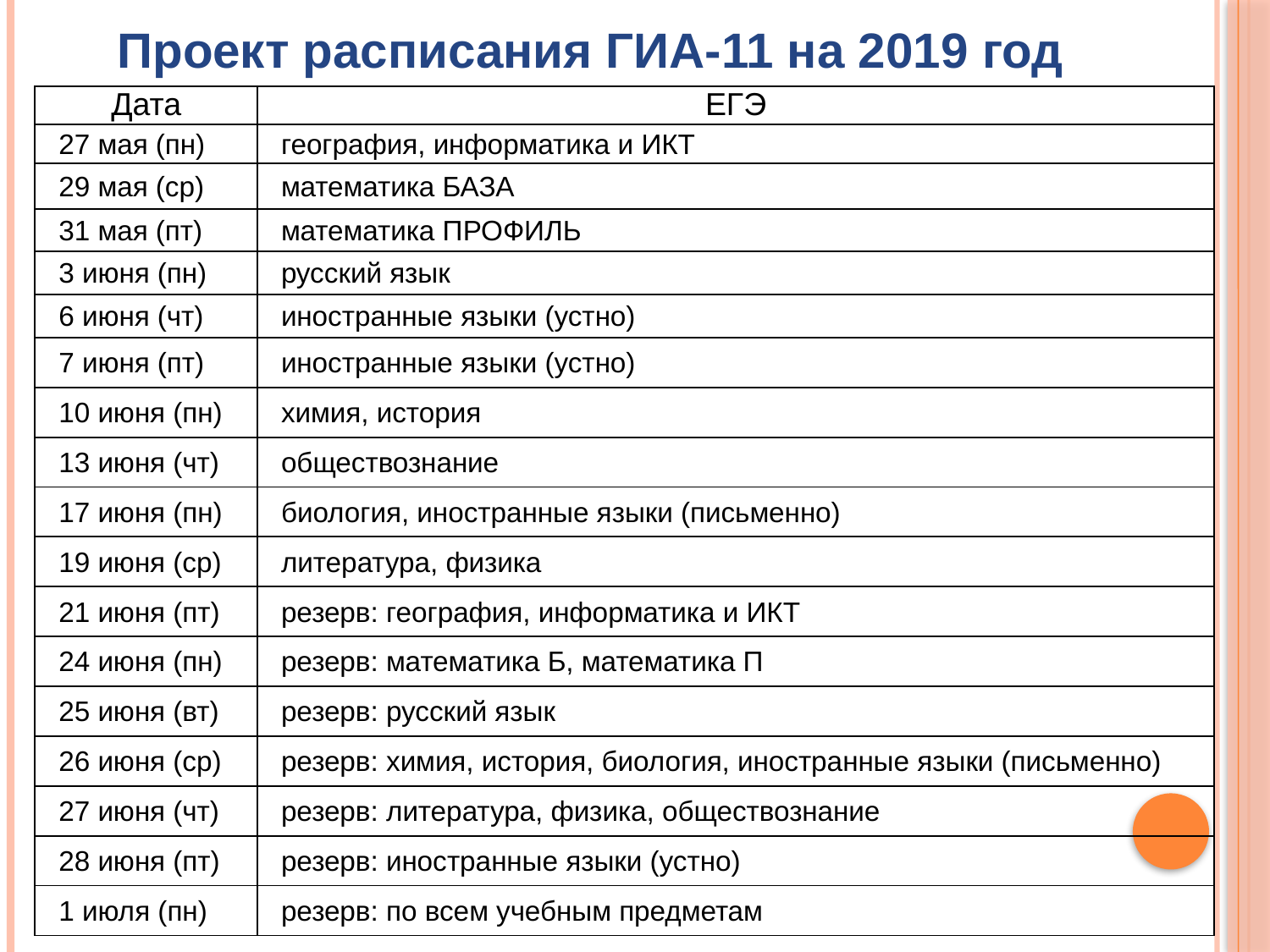

Проект расписания ГИА-11 на 2019 год
| Дата | ЕГЭ |
| --- | --- |
| 27 мая (пн) | география, информатика и ИКТ |
| 29 мая (ср) | математика БАЗА |
| 31 мая (пт) | математика ПРОФИЛЬ |
| 3 июня (пн) | русский язык |
| 6 июня (чт) | иностранные языки (устно) |
| 7 июня (пт) | иностранные языки (устно) |
| 10 июня (пн) | химия, история |
| 13 июня (чт) | обществознание |
| 17 июня (пн) | биология, иностранные языки (письменно) |
| 19 июня (ср) | литература, физика |
| 21 июня (пт) | резерв: география, информатика и ИКТ |
| 24 июня (пн) | резерв: математика Б, математика П |
| 25 июня (вт) | резерв: русский язык |
| 26 июня (ср) | резерв: химия, история, биология, иностранные языки (письменно) |
| 27 июня (чт) | резерв: литература, физика, обществознание |
| 28 июня (пт) | резерв: иностранные языки (устно) |
| 1 июля (пн) | резерв: по всем учебным предметам |